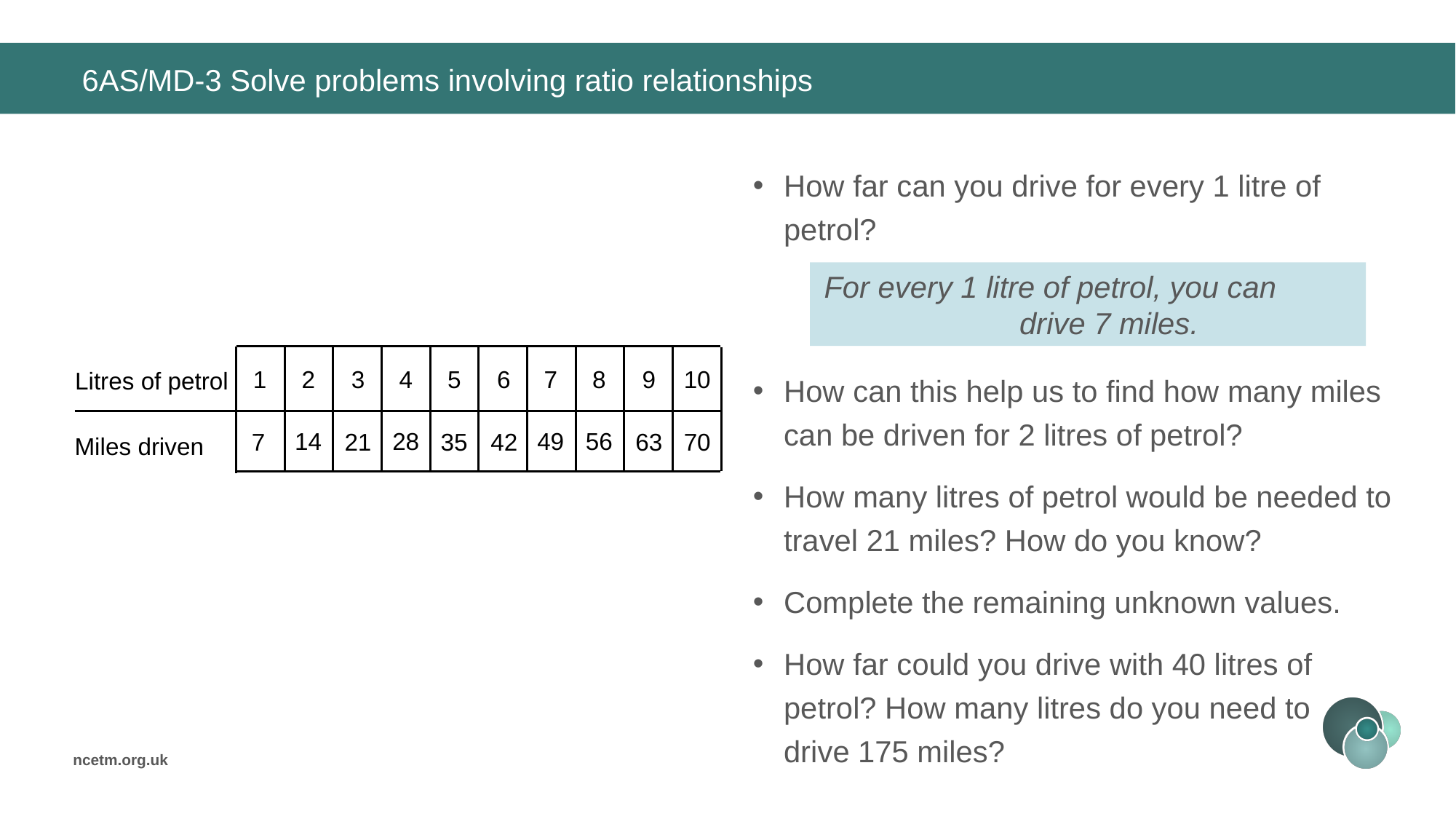

# 6AS/MD-3 Solve problems involving ratio relationships
How far can you drive for every 1 litre of petrol?

How can this help us to find how many miles can be driven for 2 litres of petrol?
How many litres of petrol would be needed to travel 21 miles? How do you know?
Complete the remaining unknown values.
How far could you drive with 40 litres of petrol? How many litres do you need to    drive 175 miles?

For every 1 litre of petrol, you can               drive 7 miles.
1
2
4
6
7
8
3
5
9
10
Litres of petrol
14
28
49
56
7
21
35
42
63
70
Miles driven